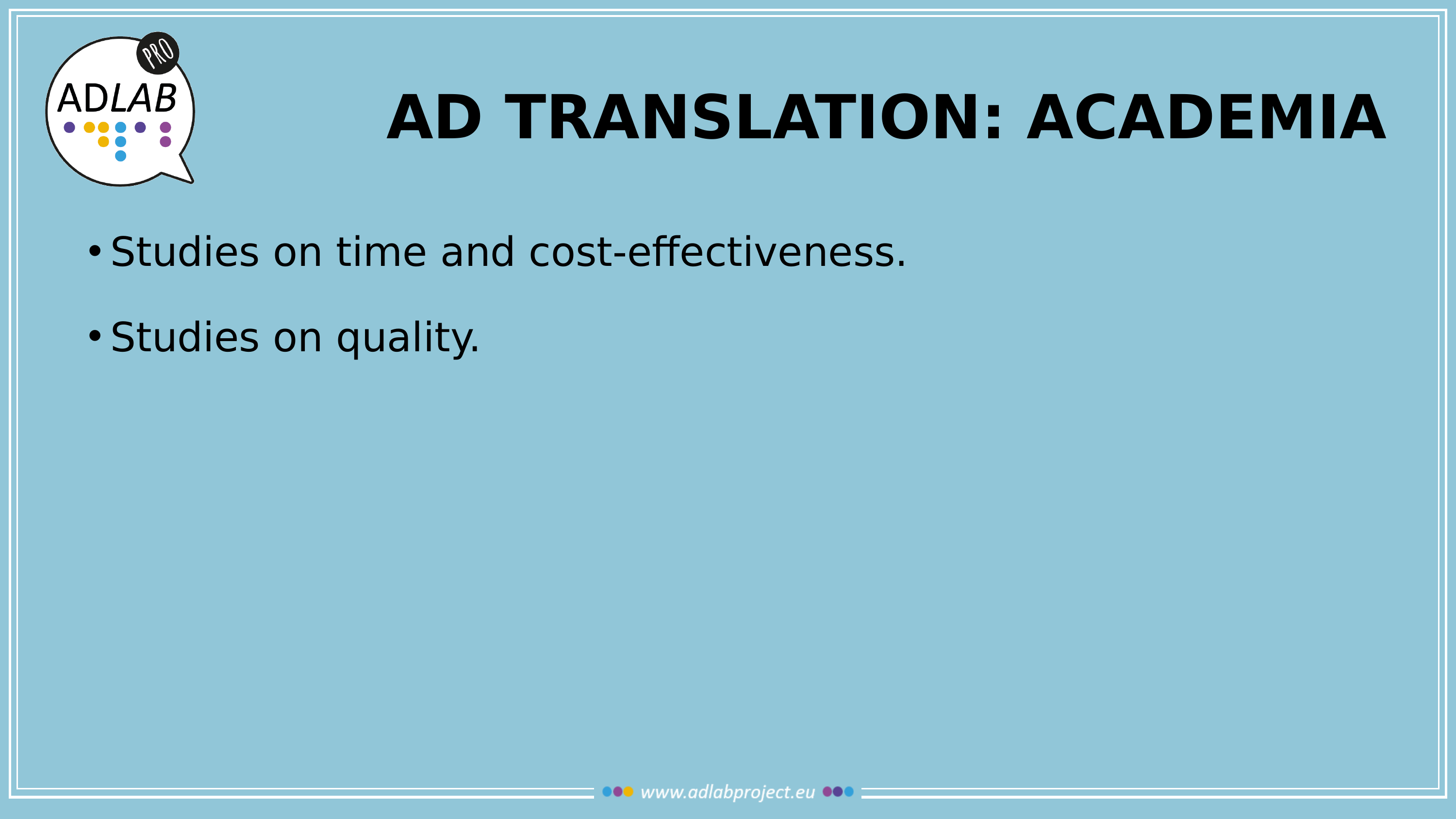

# Ad translation: academia
Studies on time and cost-effectiveness.
Studies on quality.